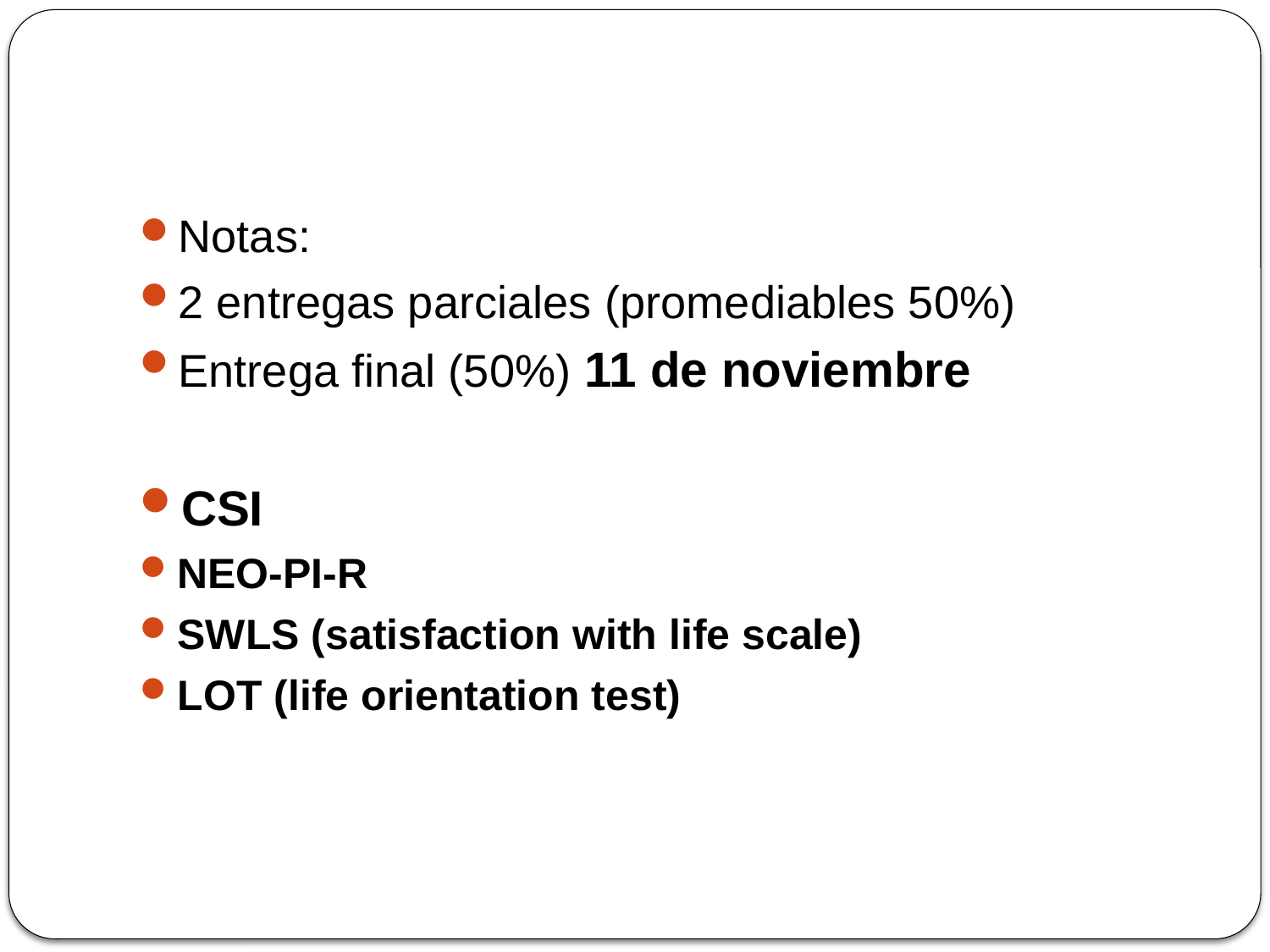

Notas:
2 entregas parciales (promediables 50%)
Entrega final (50%) 11 de noviembre

CSI
NEO-PI-R
SWLS (satisfaction with life scale)
LOT (life orientation test)